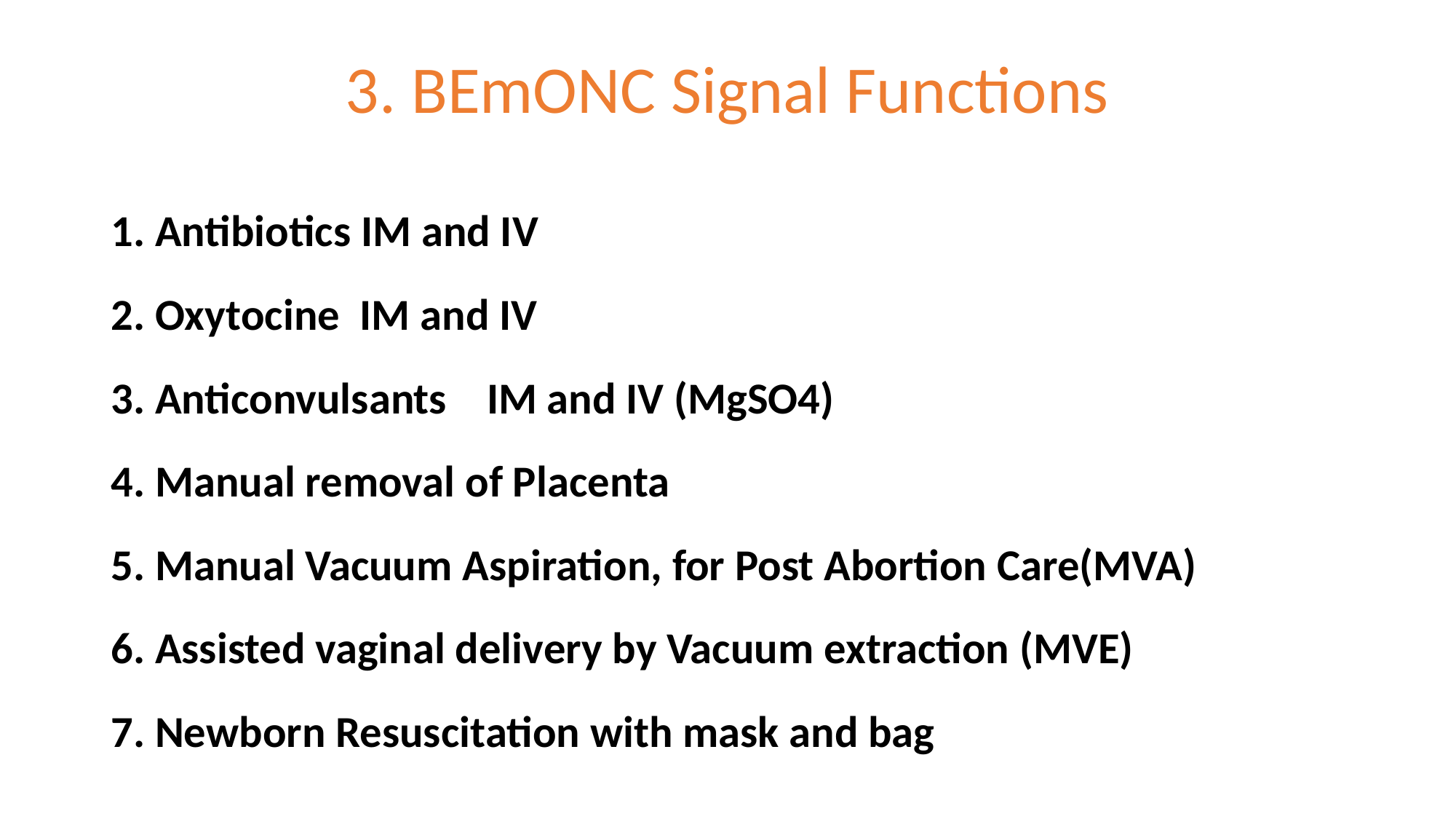

# 3. BEmONC Signal Functions
1. Antibiotics IM and IV
2. Oxytocine  IM and IV
3. Anticonvulsants    IM and IV (MgSO4)
4. Manual removal of Placenta
5. Manual Vacuum Aspiration, for Post Abortion Care(MVA)
6. Assisted vaginal delivery by Vacuum extraction (MVE)
7. Newborn Resuscitation with mask and bag